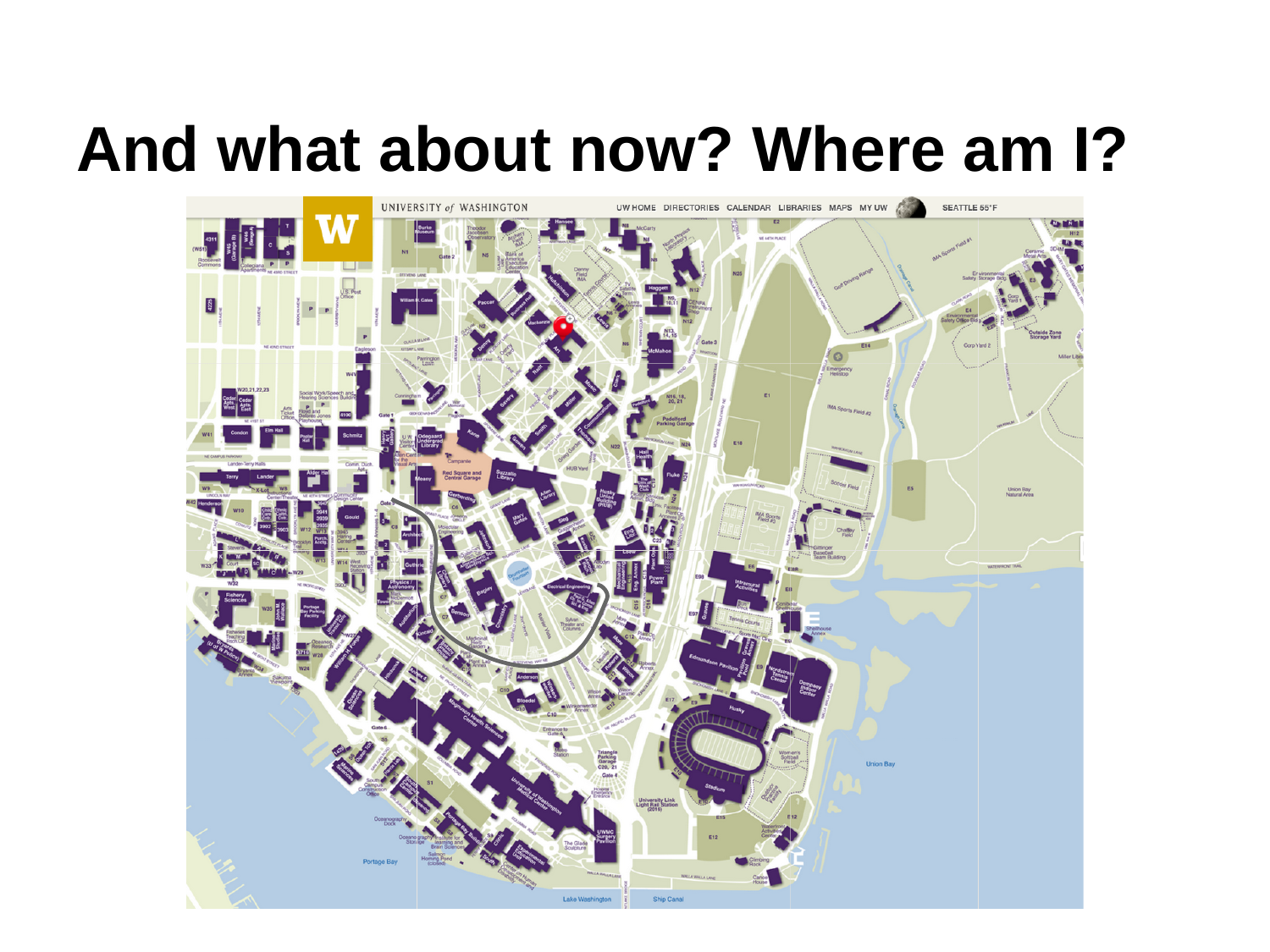

# And what about now? Where am I?